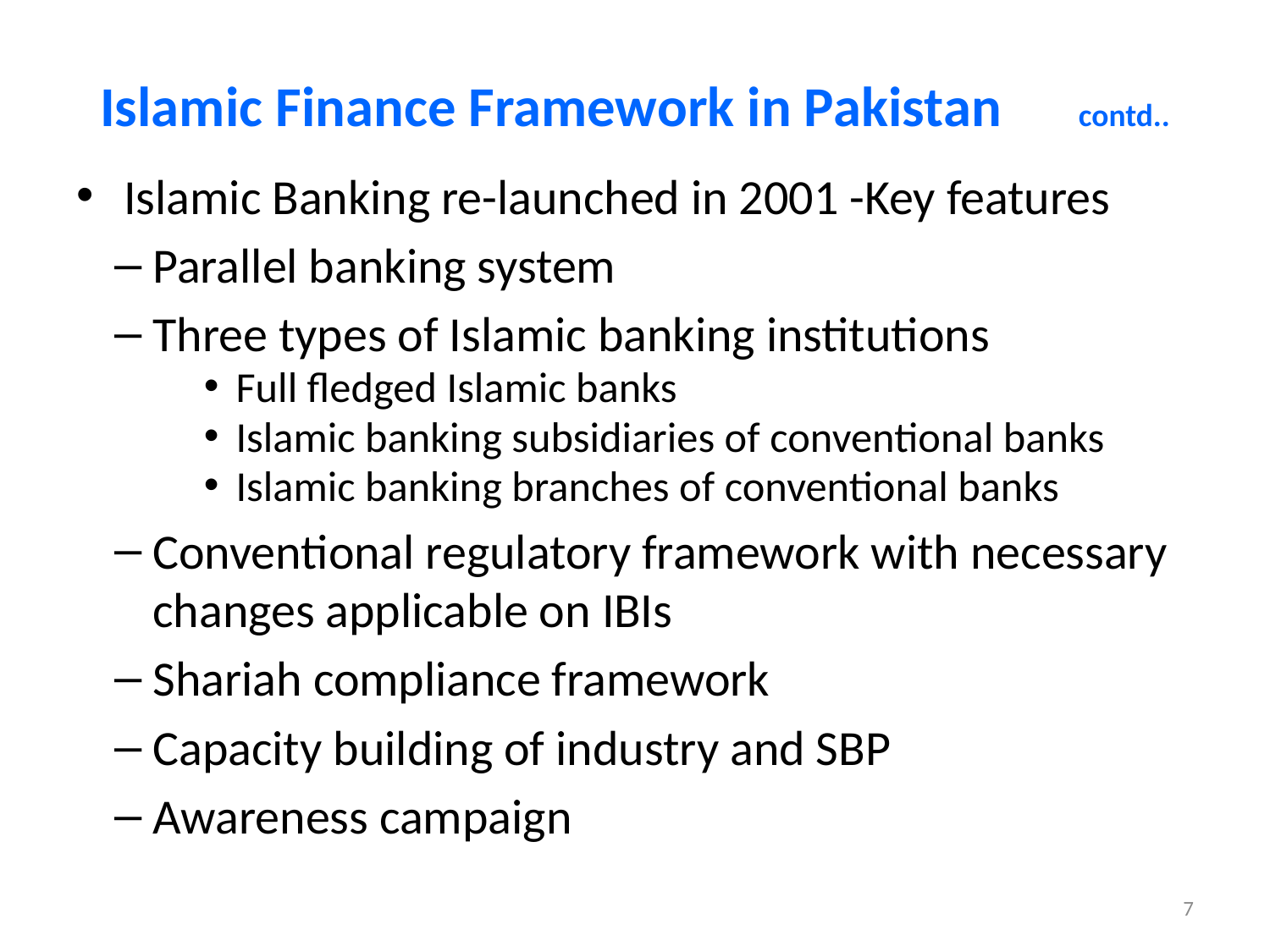

# Islamic Finance Framework in Pakistan      contd..
Islamic Banking re-launched in 2001 -Key features
Parallel banking system
Three types of Islamic banking institutions
Full fledged Islamic banks
Islamic banking subsidiaries of conventional banks
Islamic banking branches of conventional banks
Conventional regulatory framework with necessary changes applicable on IBIs
Shariah compliance framework
Capacity building of industry and SBP
Awareness campaign

7